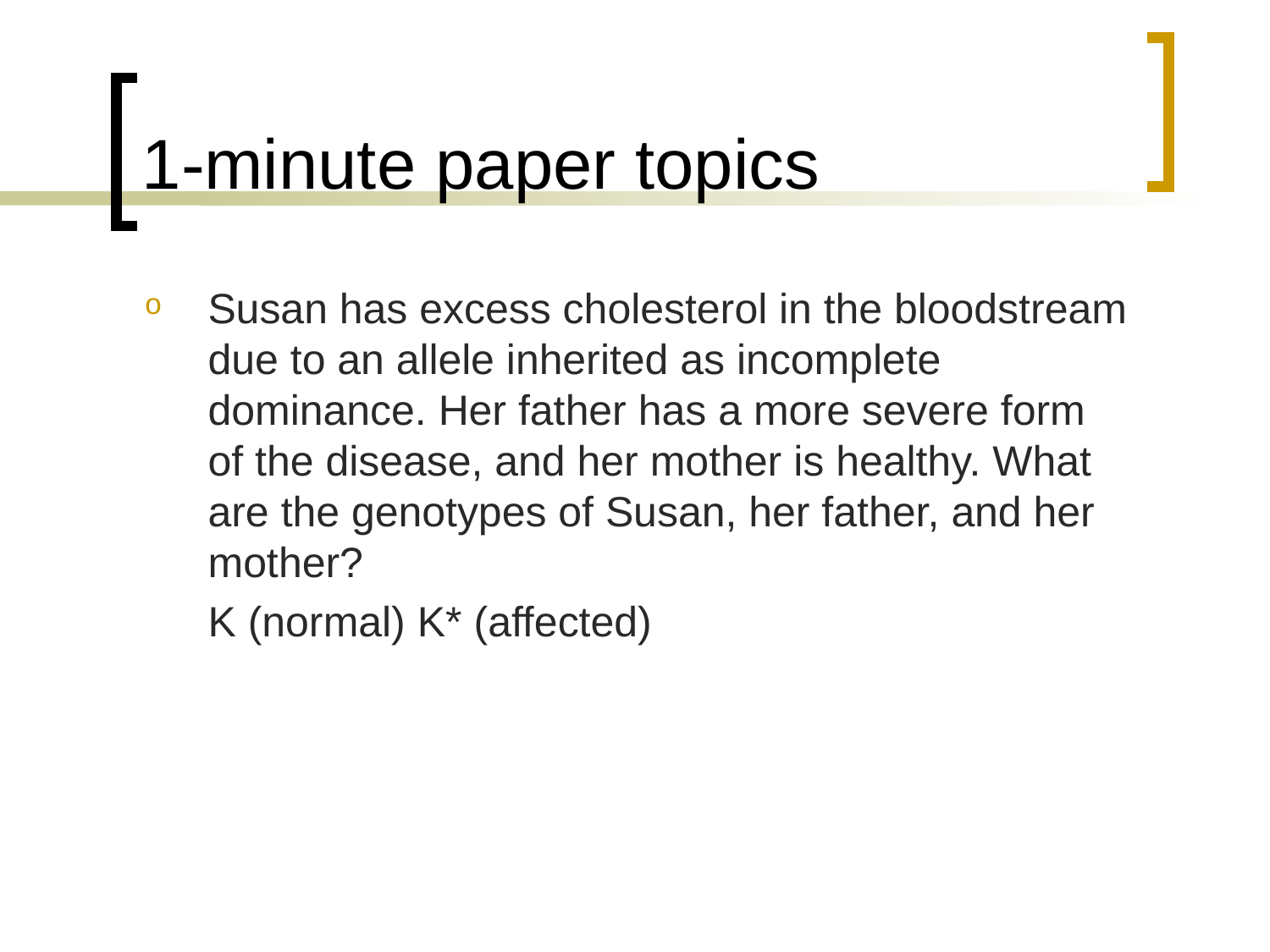

# 1-minute paper topics
Susan has excess cholesterol in the bloodstream due to an allele inherited as incomplete dominance. Her father has a more severe form of the disease, and her mother is healthy. What are the genotypes of Susan, her father, and her mother?
	K (normal) K* (affected)